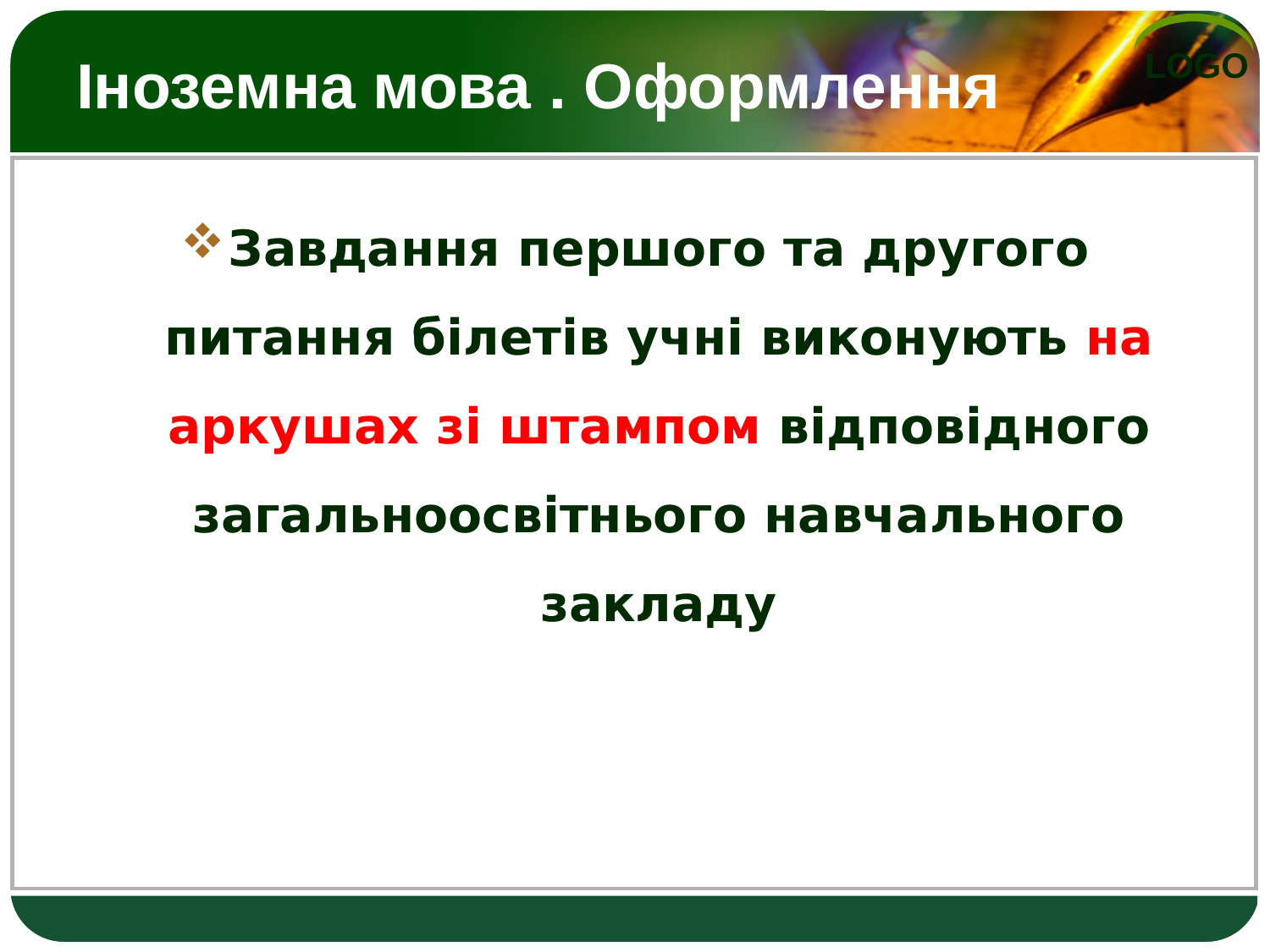

# Іноземна мова . Оформлення
Завдання першого та другого питання білетів учні виконують на аркушах зі штампом відповідного загальноосвітнього навчального закладу